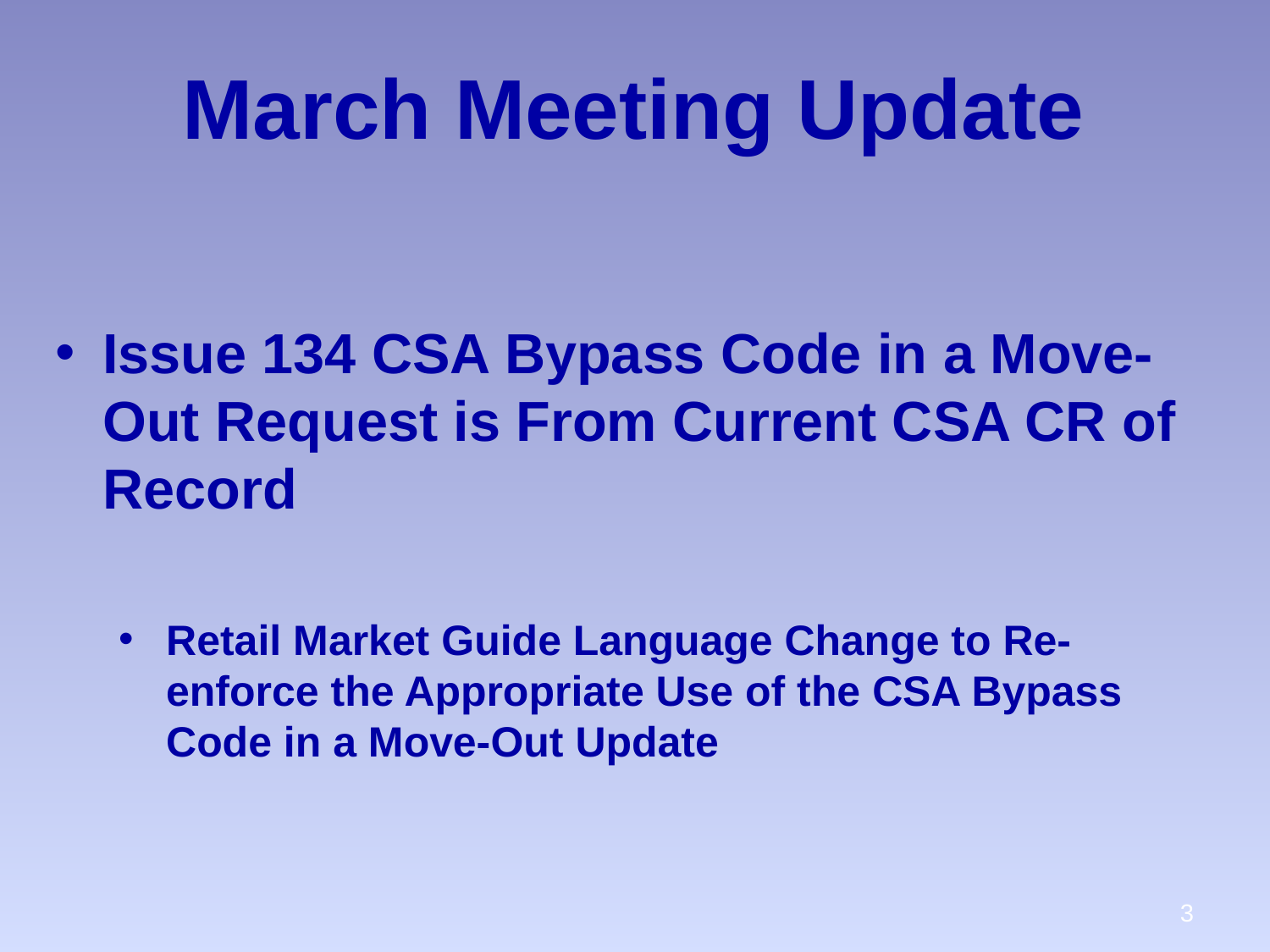

March Meeting Update

Issue 134 CSA Bypass Code in a Move-Out Request is From Current CSA CR of Record

Retail Market Guide Language Change to Re-enforce the Appropriate Use of the CSA Bypass Code in a Move-Out Update

3